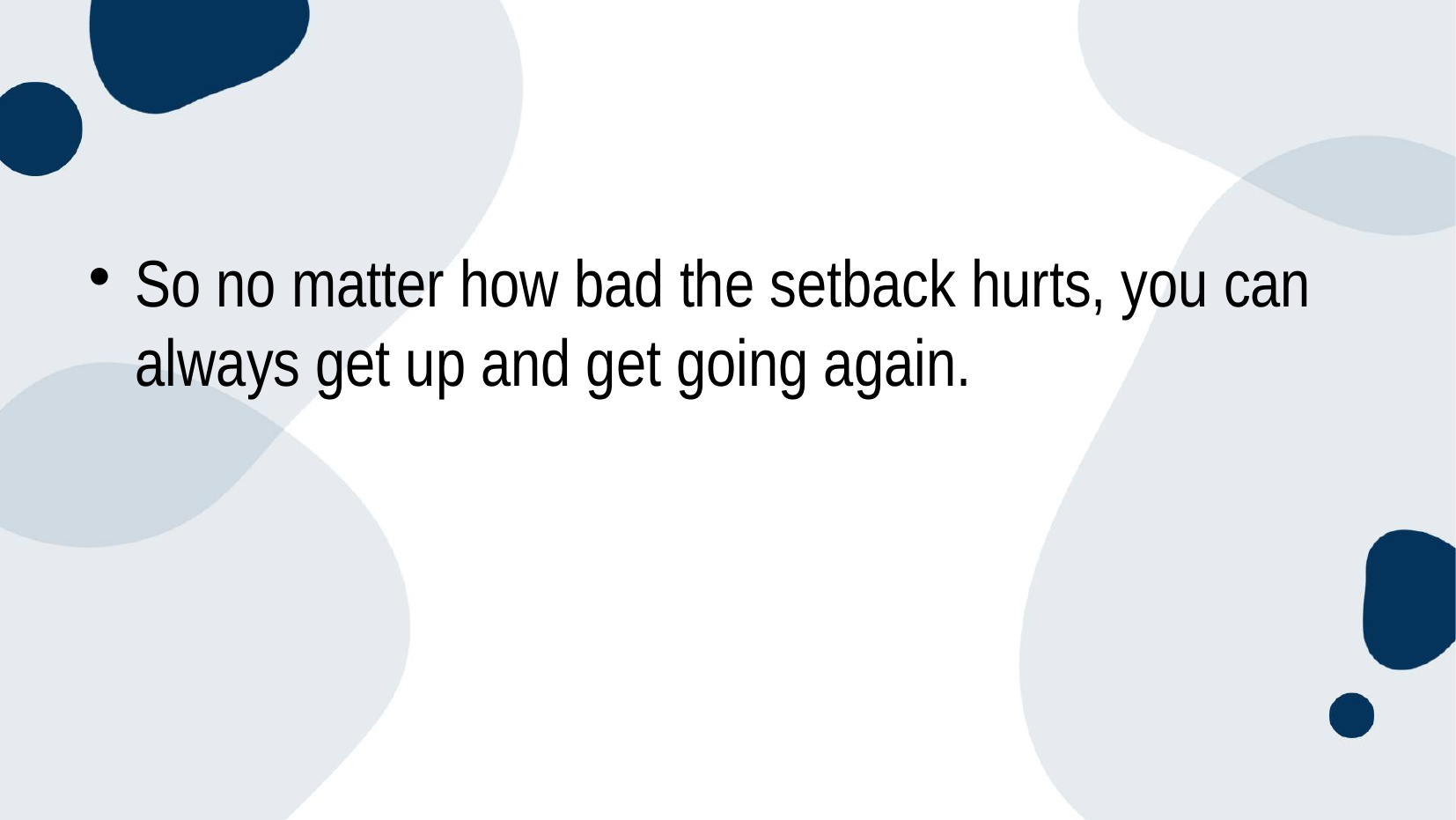

#
So no matter how bad the setback hurts, you can always get up and get going again.